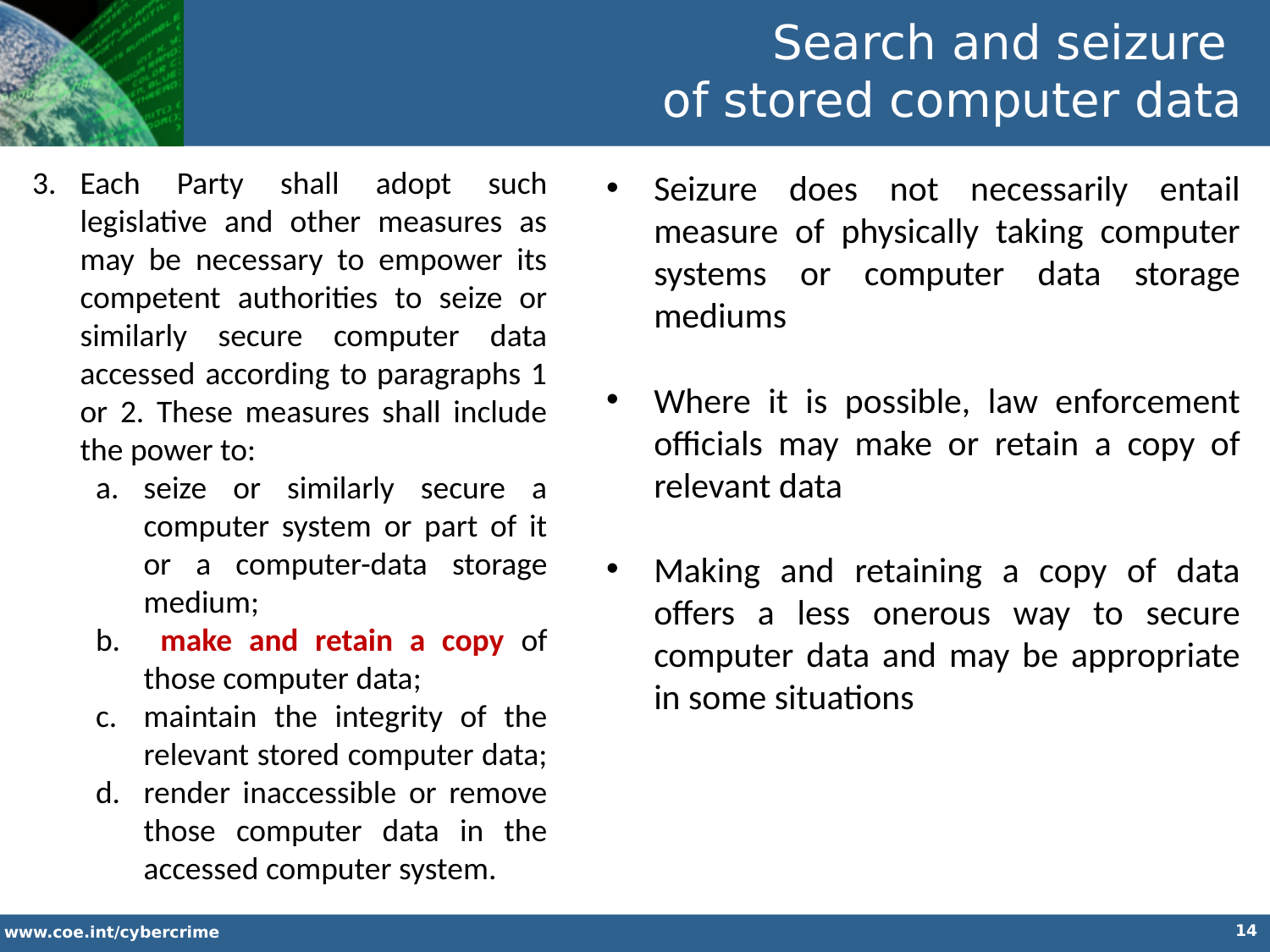

Search and seizure
of stored computer data
Each Party shall adopt such legislative and other measures as may be necessary to empower its competent authorities to seize or similarly secure computer data accessed according to paragraphs 1 or 2. These measures shall include the power to:
seize or similarly secure a computer system or part of it or a computer-data storage medium;
 make and retain a copy of those computer data;
maintain the integrity of the relevant stored computer data;
render inaccessible or remove those computer data in the accessed computer system.
Seizure does not necessarily entail measure of physically taking computer systems or computer data storage mediums

Where it is possible, law enforcement officials may make or retain a copy of relevant data

Making and retaining a copy of data offers a less onerous way to secure computer data and may be appropriate in some situations